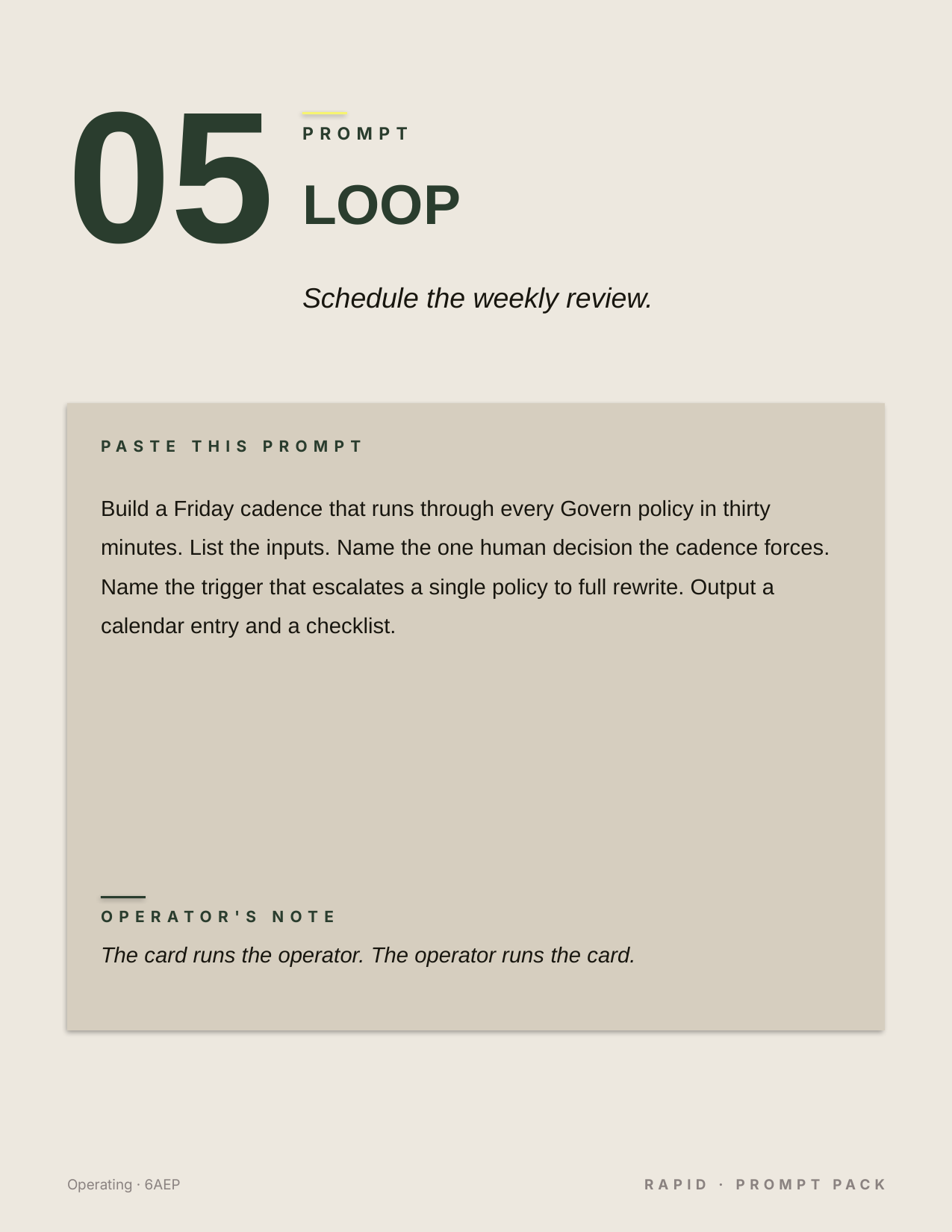

05

PROMPT
LOOP
Schedule the weekly review.

PASTE THIS PROMPT
Build a Friday cadence that runs through every Govern policy in thirty minutes. List the inputs. Name the one human decision the cadence forces. Name the trigger that escalates a single policy to full rewrite. Output a calendar entry and a checklist.

OPERATOR'S NOTE
The card runs the operator. The operator runs the card.
Operating · 6AEP
RAPID · PROMPT PACK